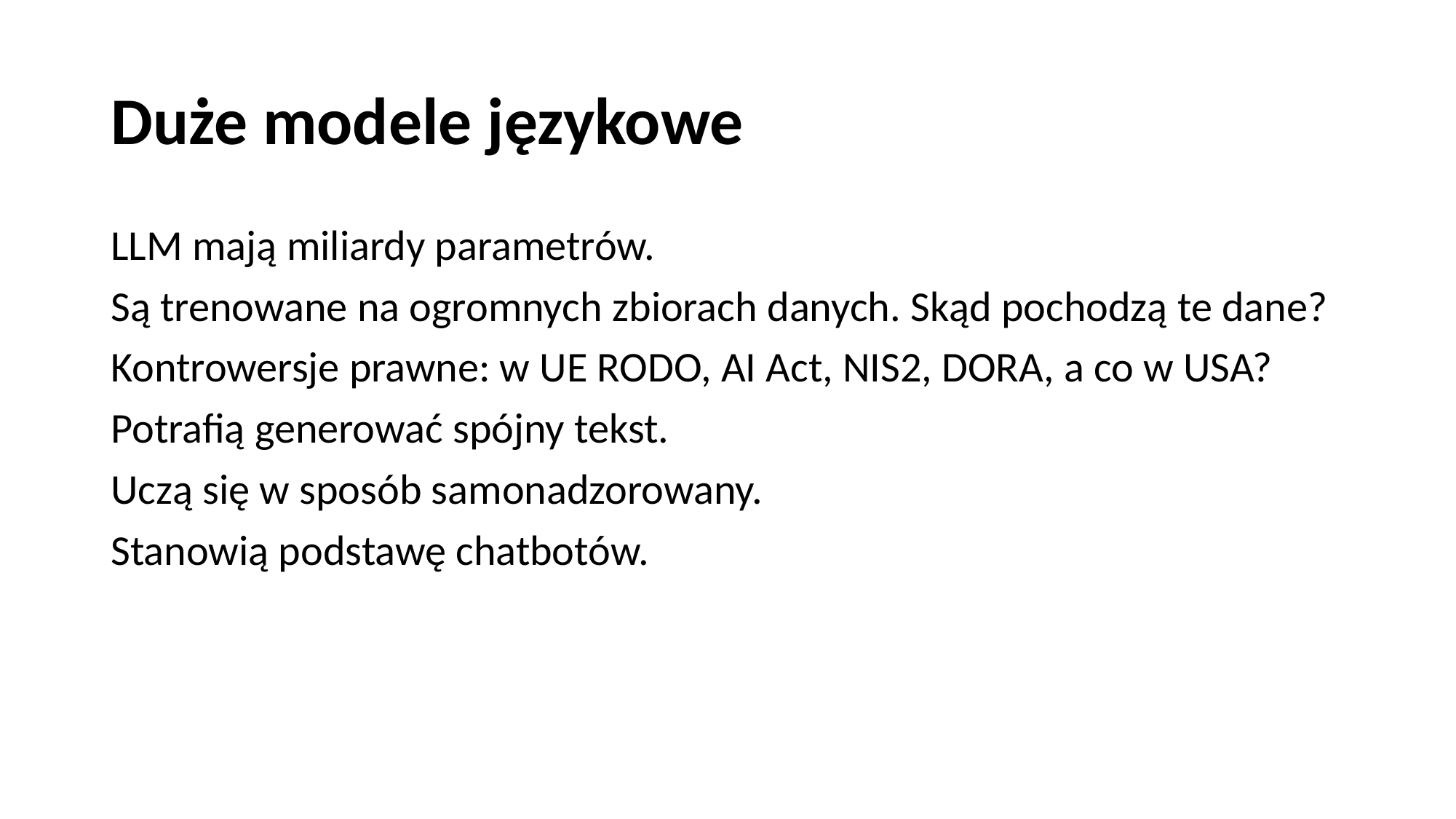

# Duże modele językowe
LLM mają miliardy parametrów.
Są trenowane na ogromnych zbiorach danych. Skąd pochodzą te dane?
Kontrowersje prawne: w UE RODO, AI Act, NIS2, DORA, a co w USA?
Potrafią generować spójny tekst.
Uczą się w sposób samonadzorowany.
Stanowią podstawę chatbotów.